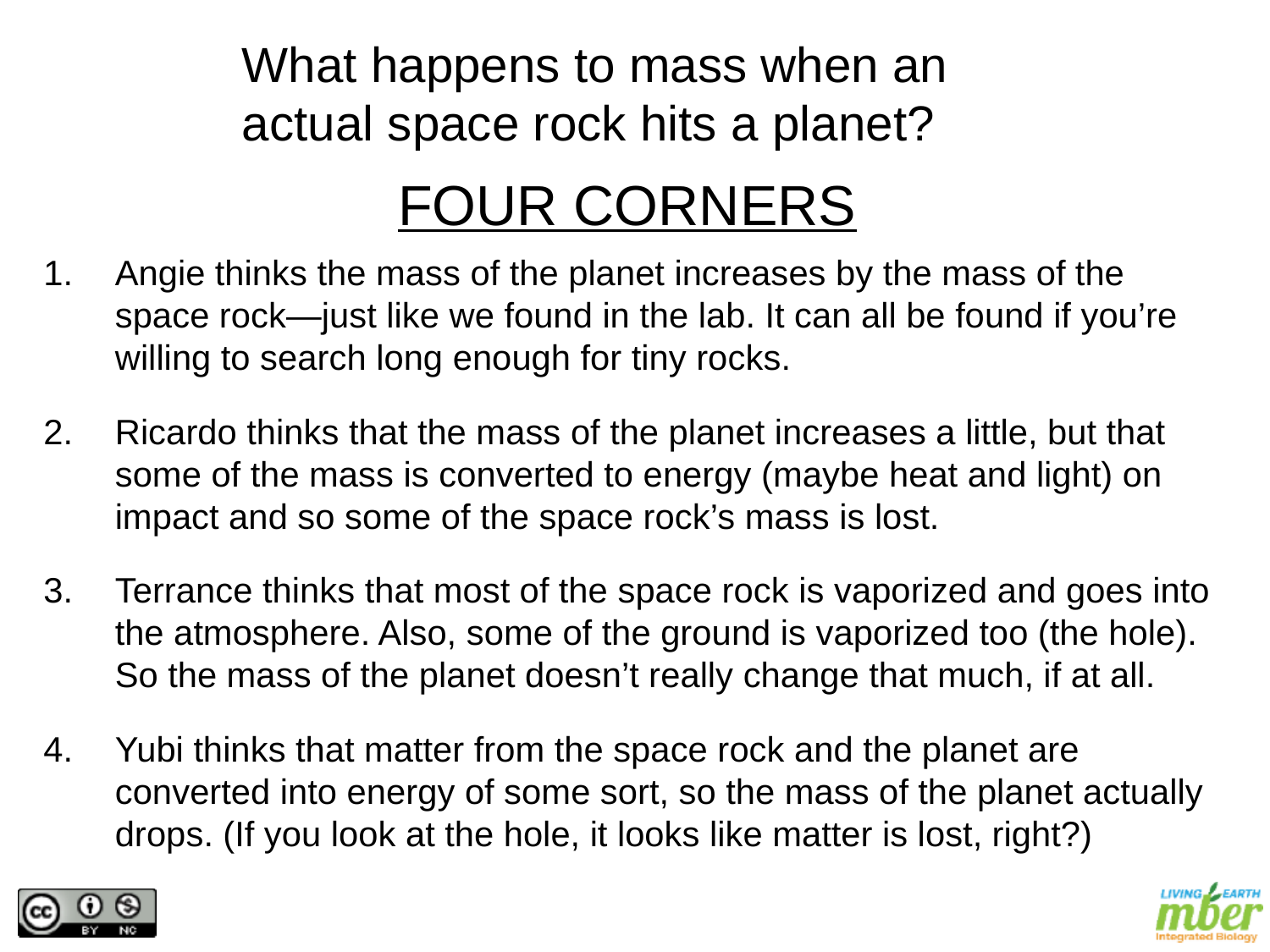

# What happens to mass when an actual space rock hits a planet?
FOUR CORNERS
Angie thinks the mass of the planet increases by the mass of the space rock—just like we found in the lab. It can all be found if you’re willing to search long enough for tiny rocks.
Ricardo thinks that the mass of the planet increases a little, but that some of the mass is converted to energy (maybe heat and light) on impact and so some of the space rock’s mass is lost.
Terrance thinks that most of the space rock is vaporized and goes into the atmosphere. Also, some of the ground is vaporized too (the hole). So the mass of the planet doesn’t really change that much, if at all.
Yubi thinks that matter from the space rock and the planet are converted into energy of some sort, so the mass of the planet actually drops. (If you look at the hole, it looks like matter is lost, right?)